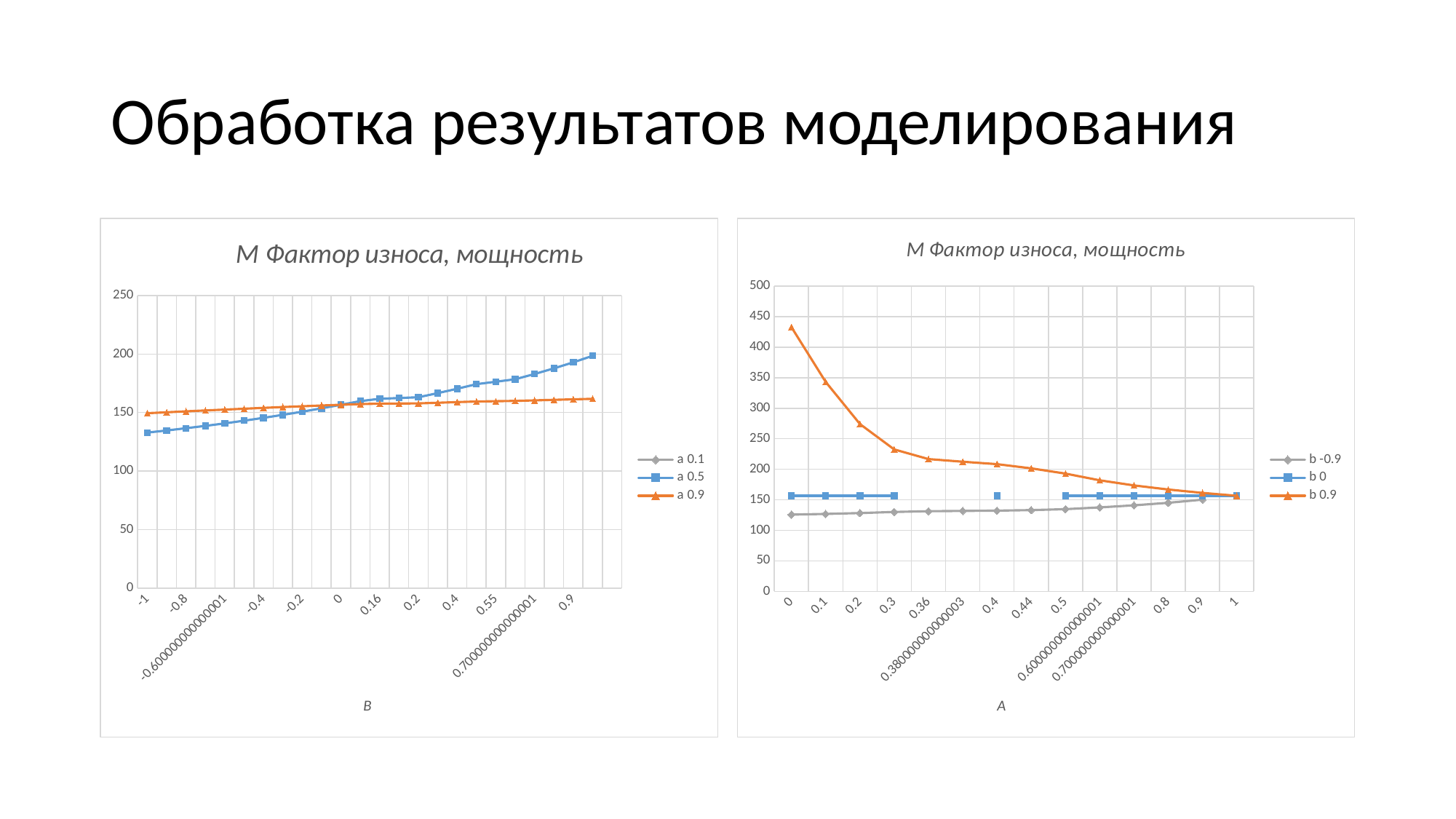

# Обработка результатов моделирования

### Chart: M Фактор износа, мощность

| Category |  |  |  |
|---|---|---|---|
|  | 125.366683959961 | 132.85224914551011 | 149.41944885254097 |
|  | 126.88720703125 | 134.67015075683472 | 150.21290588378906 |
|  | 128.7367706298799 | 136.58502197265707 | 151.00041198730608 |
|  | 130.95179748535207 | 138.5990447998025 | 151.774536132811 |
|  | 133.437255859375 | 140.72457885742188 | 152.5283813476585 |
|  | 136.2095489501953 | 143.0334930419922 | 153.2614288330078 |
|  | 139.29565429687113 | 145.45713806152517 | 153.97325134277344 |
|  | 142.82511901855608 | 148.0302734375 | 154.66348266601472 |
|  | 146.84403991699224 | 150.72129821777517 | 155.33184814453207 |
|  | 151.39411926269668 | 153.59902954101562 | 155.97813415527517 |
|  | 156.60221862793108 | 156.60221862793108 | 156.60221862793108 |
|  | 162.5469970703125 | 159.74467468261577 | 157.2040557861299 |
|  | 166.55671691894668 | 161.73117065429685 | 157.5544738769532 |
|  | 167.9870910644532 | 162.40420532226562 | 157.66950988769668 |
|  | 169.4567260742188 | 163.0825958251953 | 157.78366088867185 |
|  | 177.7572174072287 | 166.58432006835938 | 158.3410949707032 |
|  | 188.03196716308594 | 170.2891998291002 | 158.87649536132812 |
|  | 201.44721984863574 | 174.24412536620972 | 159.39894104004097 |
|  | 209.9294891357422 | 176.31916809081972 | 159.65426635742452 |
|  | 220.11566162109122 | 178.45272827148582 | 159.9042205810547 |
|  | 247.9066162109376 | 182.93446350097656 | 160.388092041017 |
|  | 289.2142333984375 | 187.74526977538972 | 160.85087585449224 |
|  | 343.1063537597656 | 192.91539001464838 | 161.29287719726562 |
|  | 399.4860839843737 | 198.47935485839838 | 161.71449279784898 |

[unsupported chart]